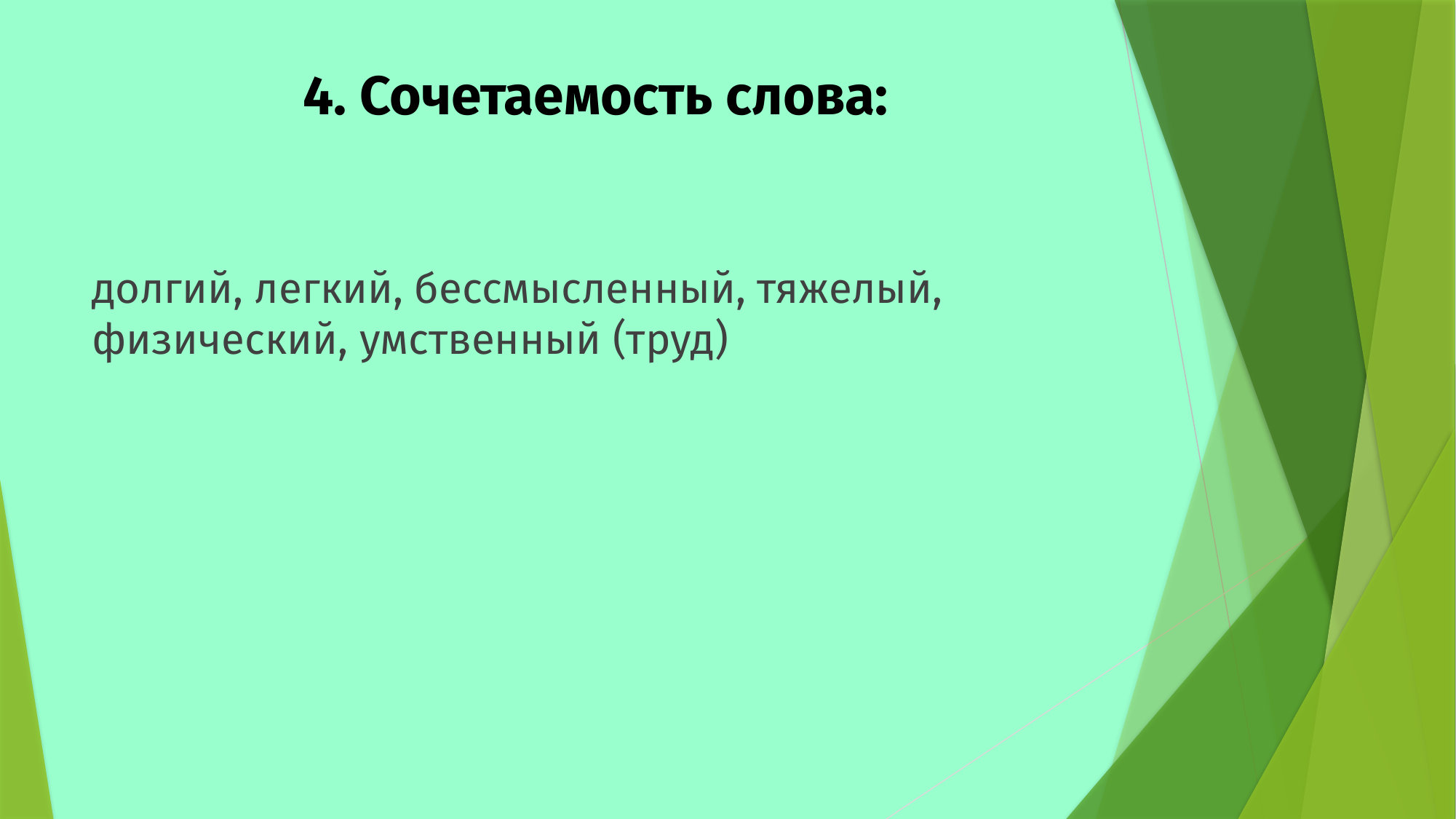

# 4. Сочетаемость слова:
долгий, легкий, бессмысленный, тяжелый, физический, умственный (труд)